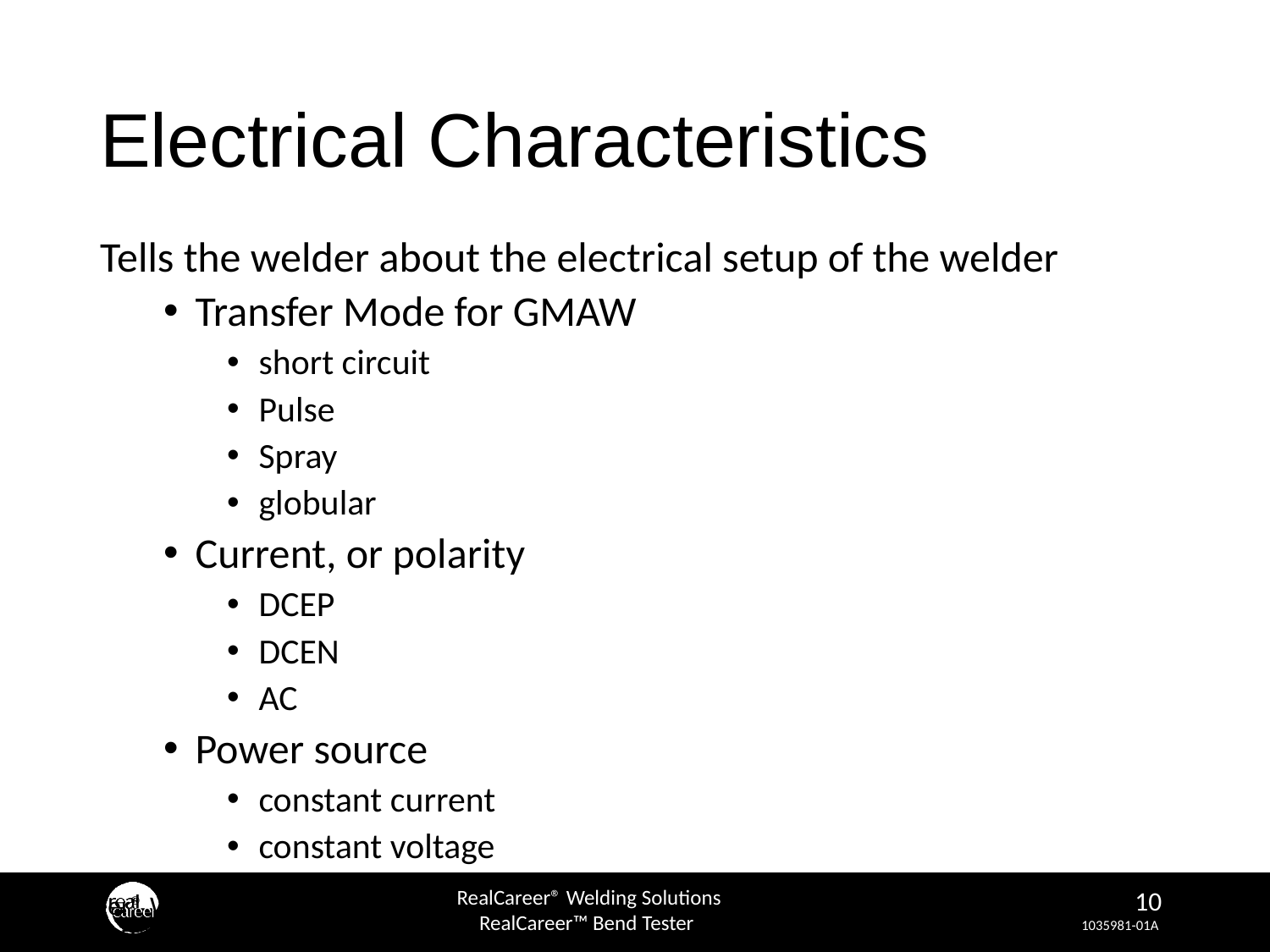

# Electrical Characteristics
Tells the welder about the electrical setup of the welder
Transfer Mode for GMAW
short circuit
Pulse
Spray
globular
Current, or polarity
DCEP
DCEN
AC
Power source
constant current
constant voltage

RealCareer® Welding Solutions
guideWELD™ LIVE real welding guidance